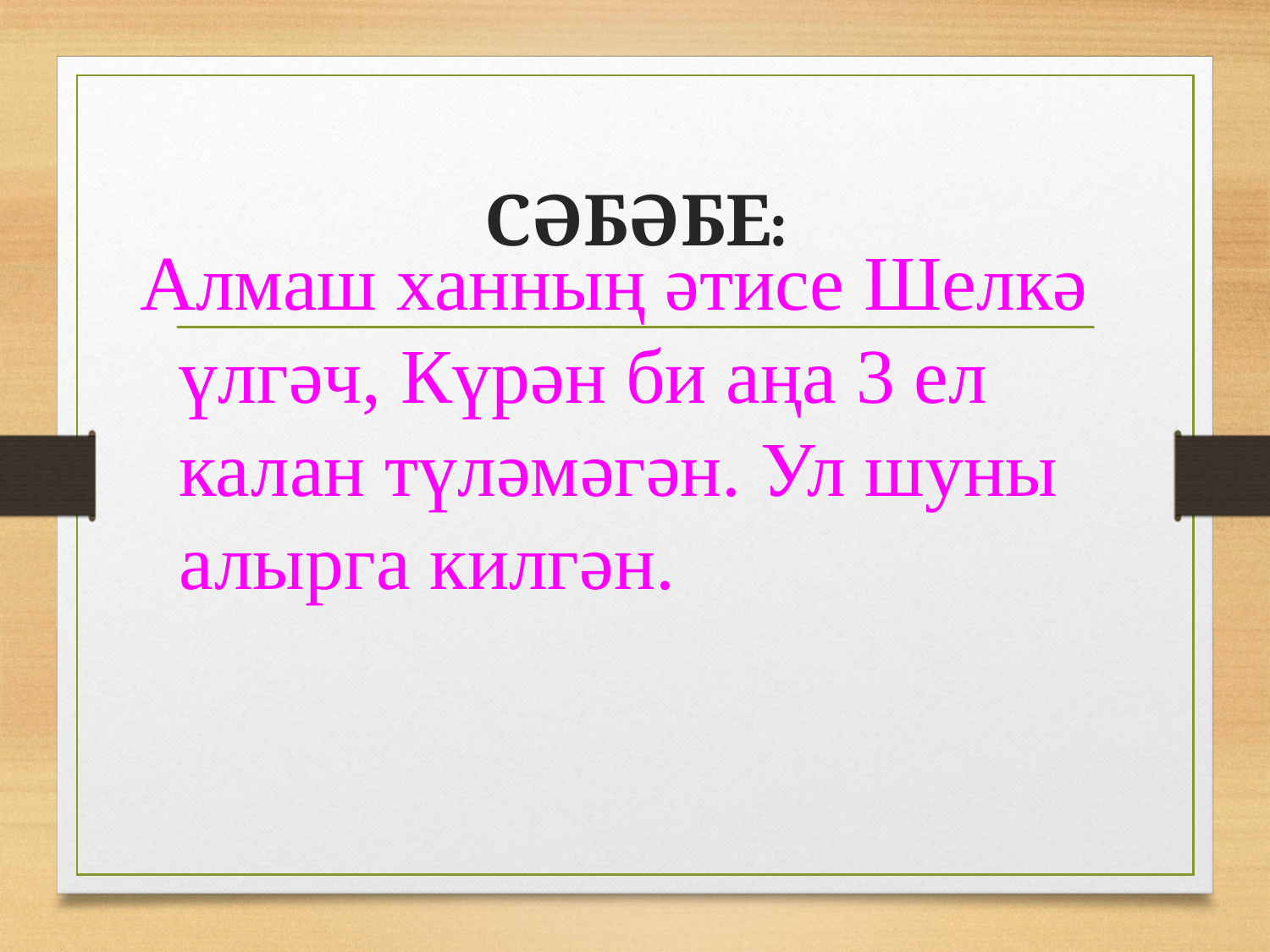

# СӘБӘБЕ:
Алмаш ханның әтисе Шелкә үлгәч, Күрән би аңа 3 ел калан түләмәгән. Ул шуны алырга килгән.